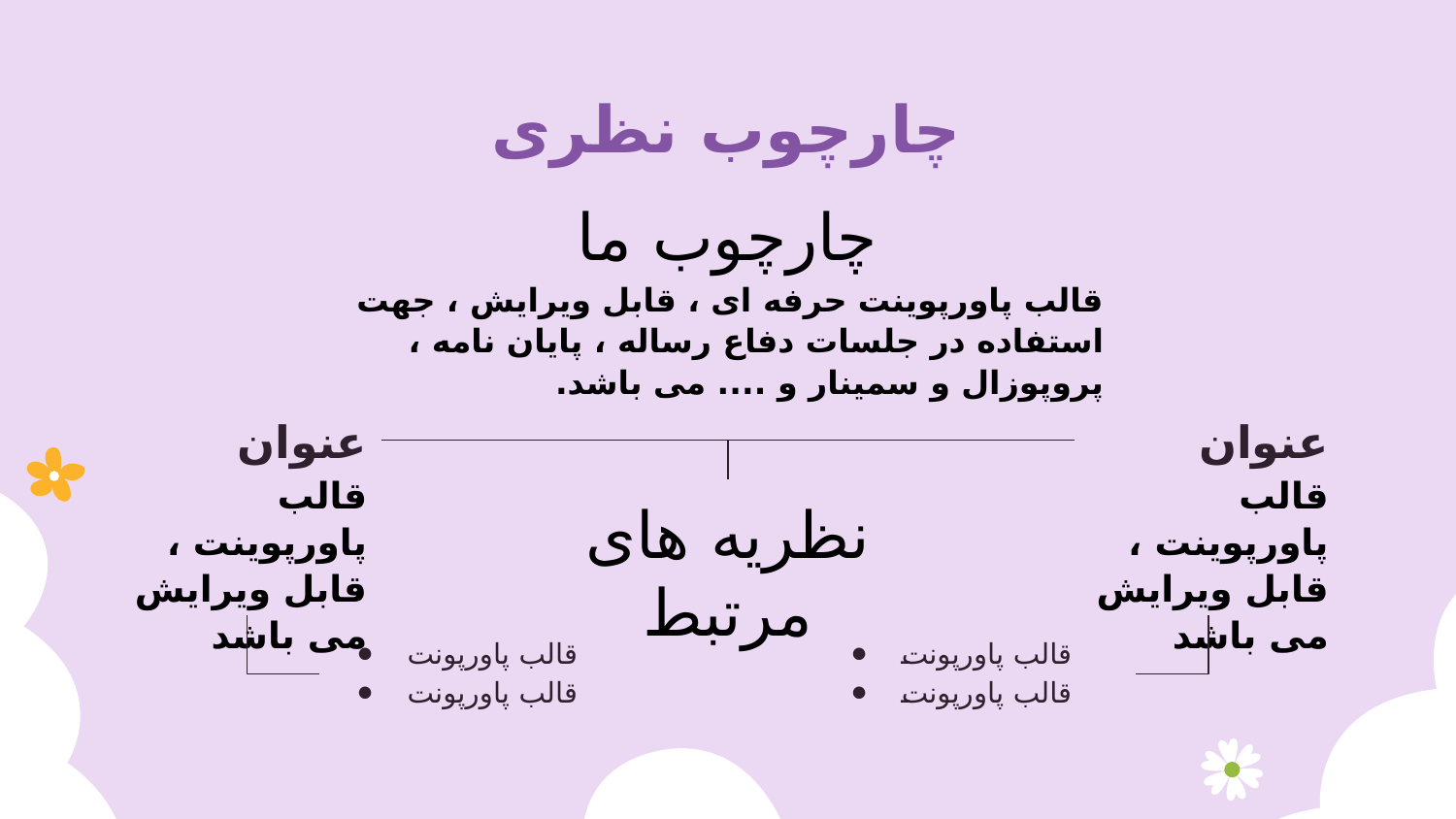

# چارچوب نظری
چارچوب ما
قالب پاورپوينت حرفه ای ، قابل ویرایش ، جهت استفاده در جلسات دفاع رساله ، پایان نامه ، پروپوزال و سمینار و .... می باشد.
عنوان
عنوان
قالب پاورپوينت ، قابل ویرایش می باشد
قالب پاورپوينت ، قابل ویرایش می باشد
نظریه های مرتبط
قالب پاورپونت
قالب پاورپونت
قالب پاورپونت
قالب پاورپونت